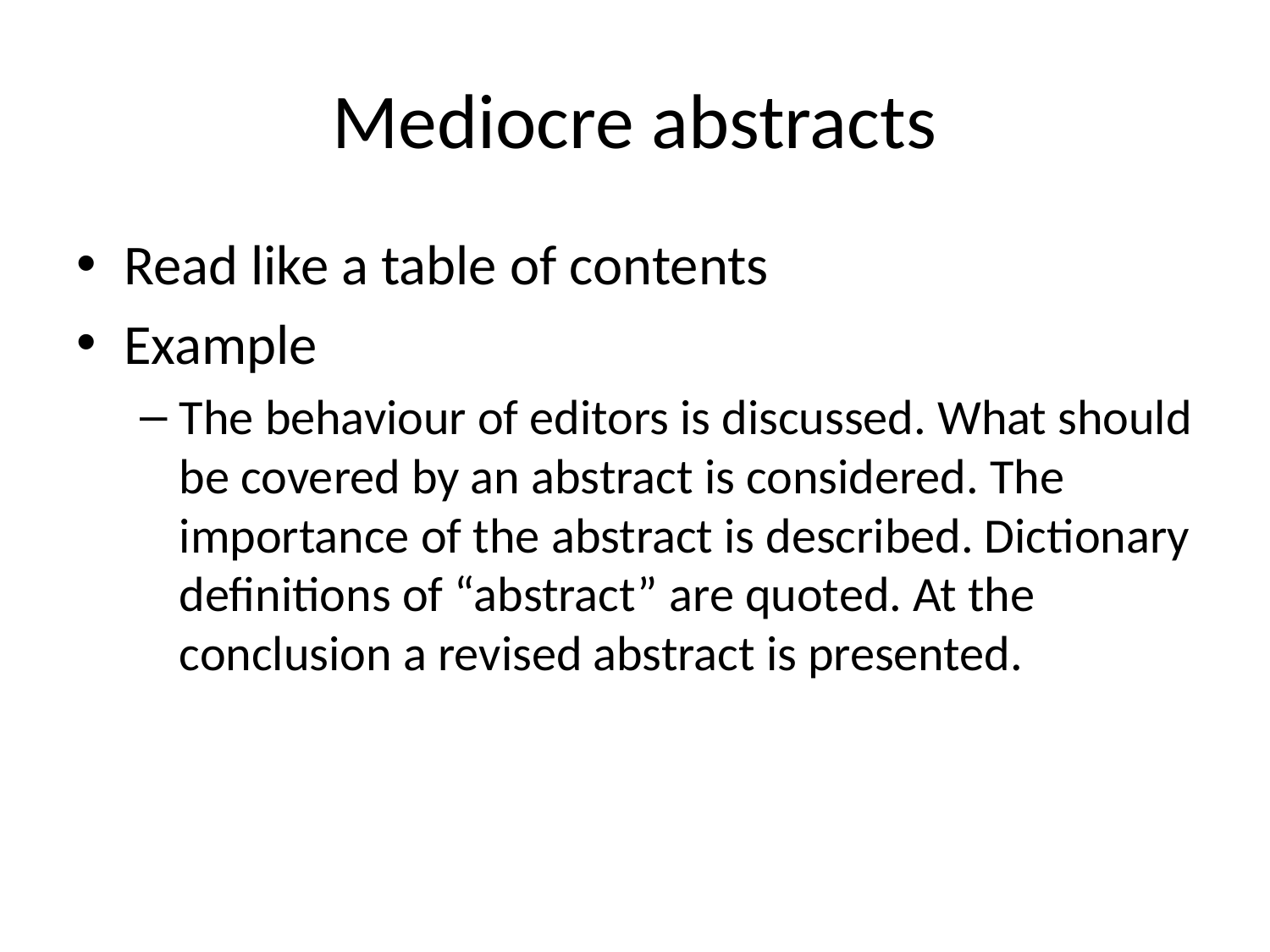

# Mediocre abstracts
Read like a table of contents
Example
The behaviour of editors is discussed. What should be covered by an abstract is considered. The importance of the abstract is described. Dictionary definitions of “abstract” are quoted. At the conclusion a revised abstract is presented.